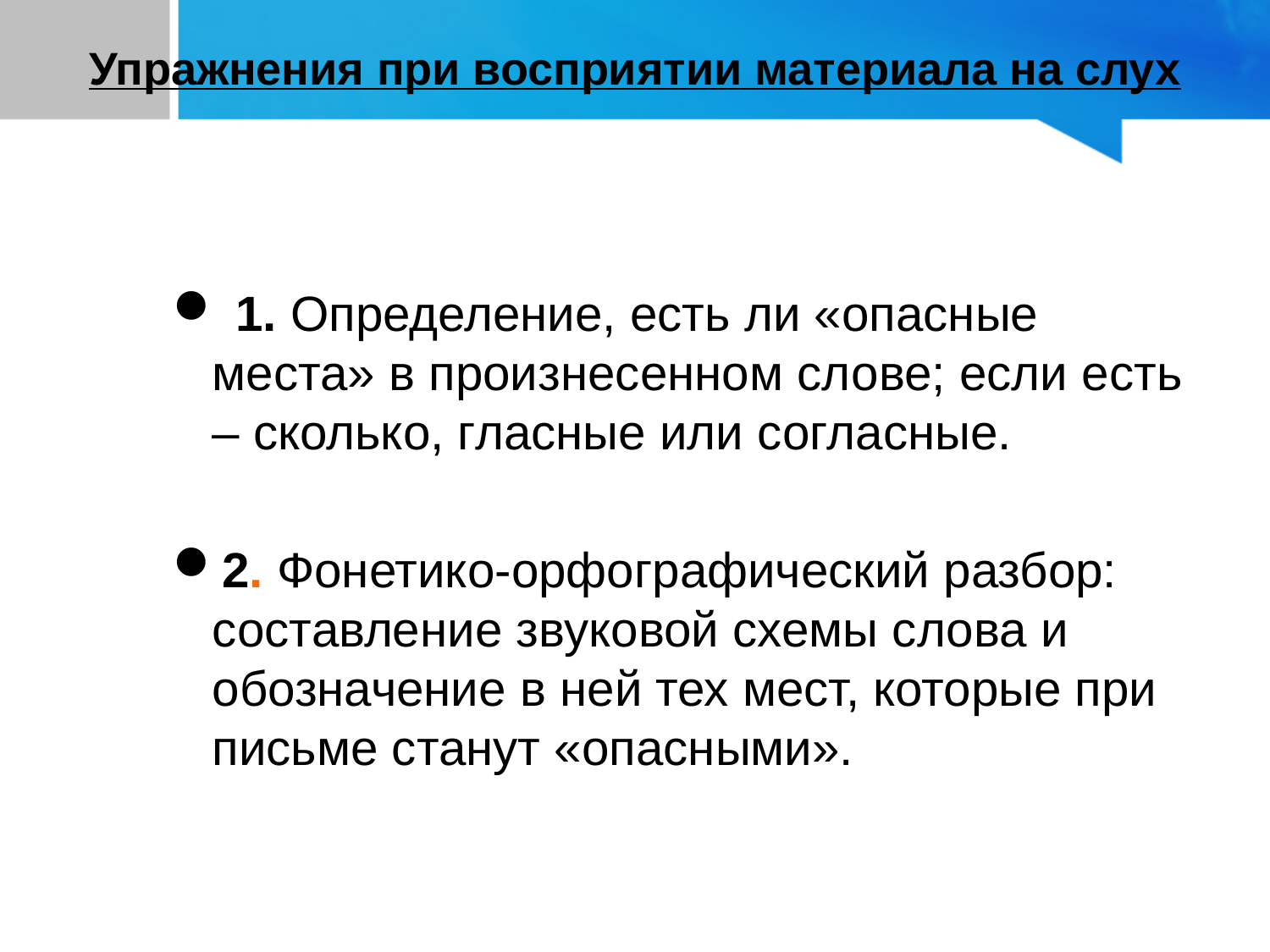

# Упражнения при восприятии материала на слух
 1. Определение, есть ли «опасные места» в произнесенном слове; если есть – сколько, гласные или согласные.

2. Фонетико-орфографический разбор: составление звуковой схемы слова и обозначение в ней тех мест, которые при письме станут «опасными».